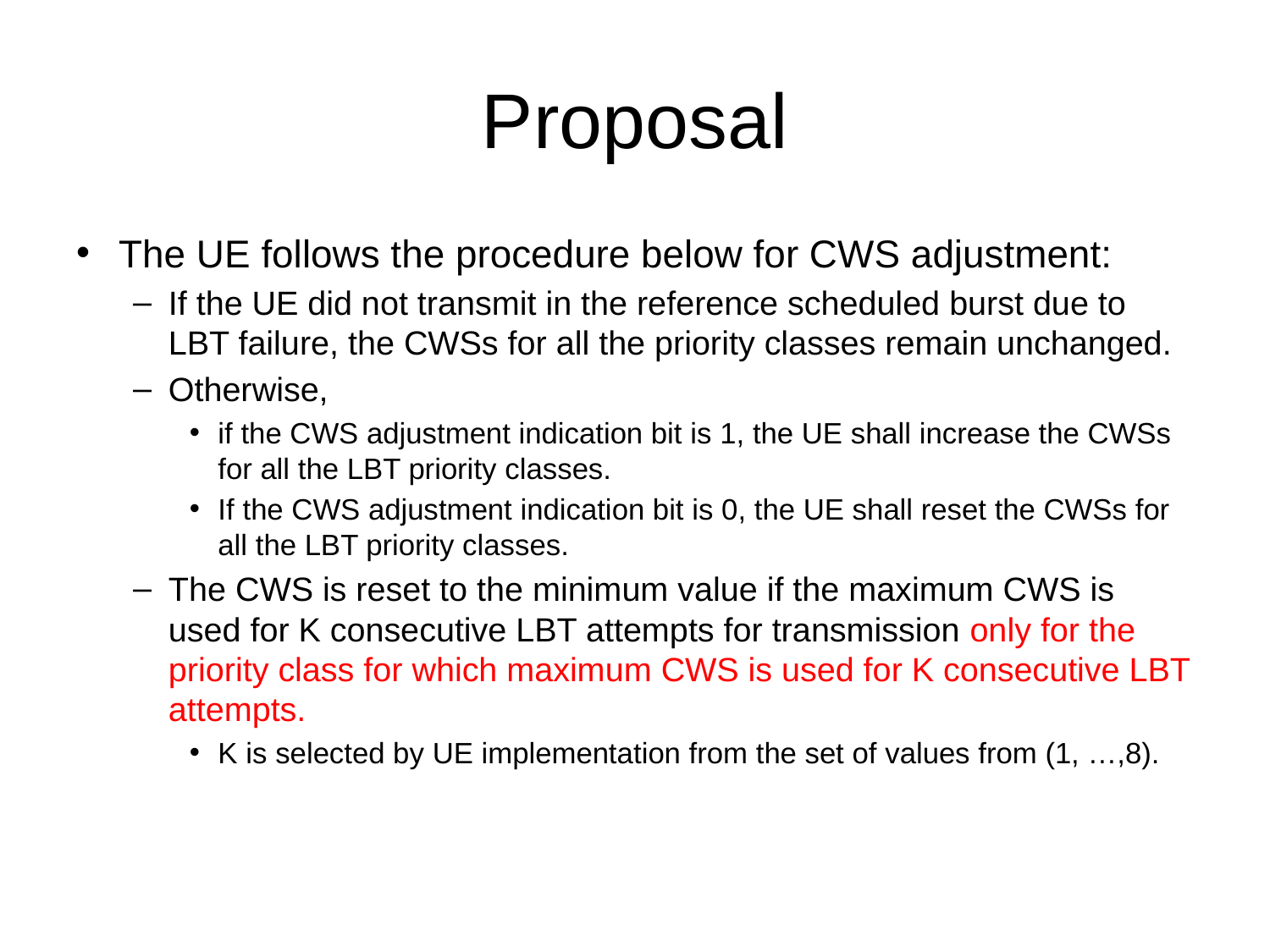

# Proposal
The UE follows the procedure below for CWS adjustment:
If the UE did not transmit in the reference scheduled burst due to LBT failure, the CWSs for all the priority classes remain unchanged.
Otherwise,
if the CWS adjustment indication bit is 1, the UE shall increase the CWSs for all the LBT priority classes.
If the CWS adjustment indication bit is 0, the UE shall reset the CWSs for all the LBT priority classes.
The CWS is reset to the minimum value if the maximum CWS is used for K consecutive LBT attempts for transmission only for the priority class for which maximum CWS is used for K consecutive LBT attempts.
K is selected by UE implementation from the set of values from (1, …,8).